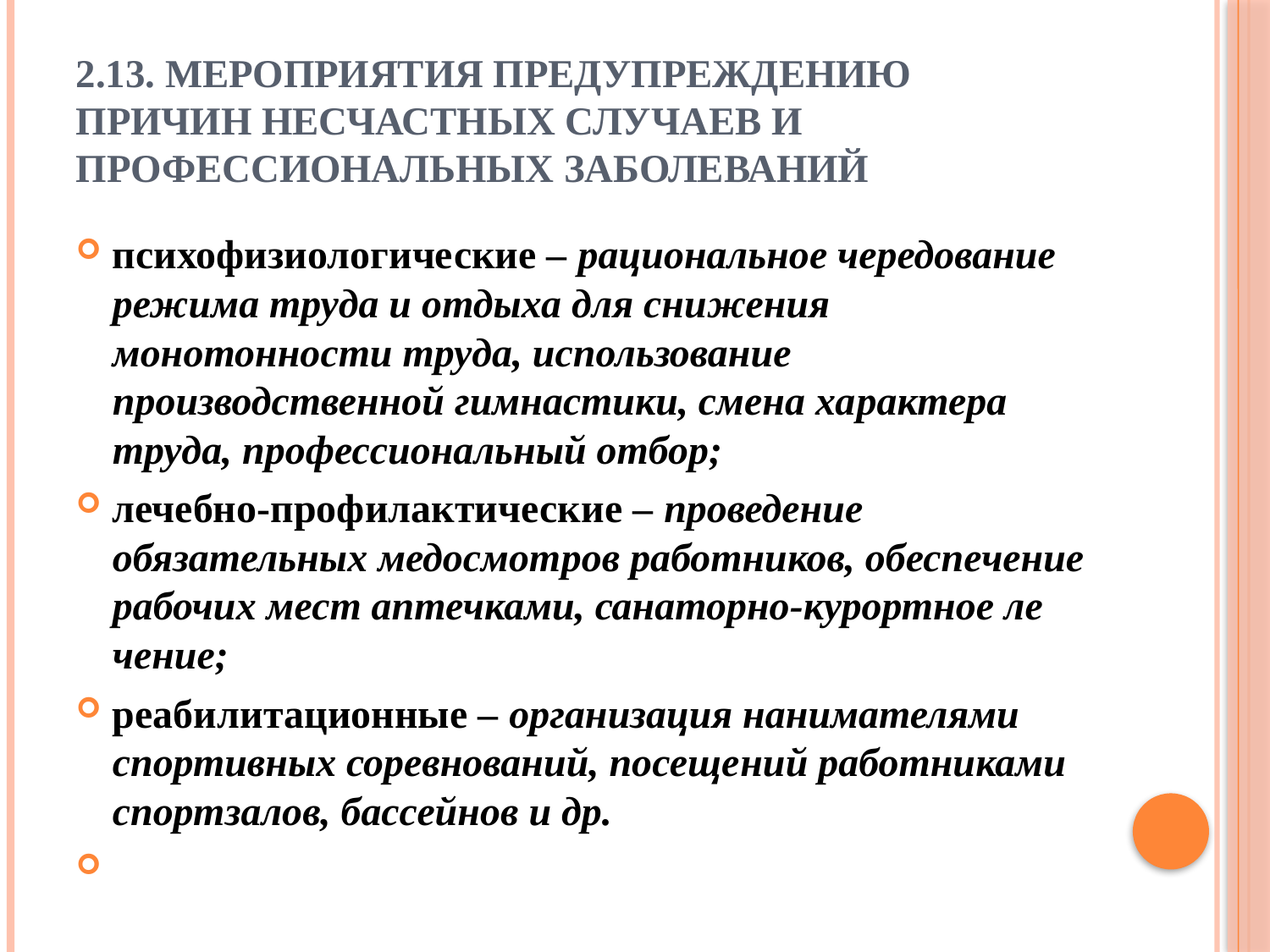

# 2.13. Мероприятия предупреждению причин несчастных случаев и профессиональных забо­леваний
психофизиологические – рациональное чередование режима труда и отдыха для сни­жения монотонности труда, использование производственной гимнастики, смена ха­рактера труда, профессиональный отбор;
лечебно-профилактические – проведение обязательных медосмот­ров работников, обеспечение рабочих мест аптечками, санаторно-курортное ле­чение;
реабилитационные – организация нанимателями спортивных соревнований, посеще­ний работниками спортзалов, бассейнов и др.